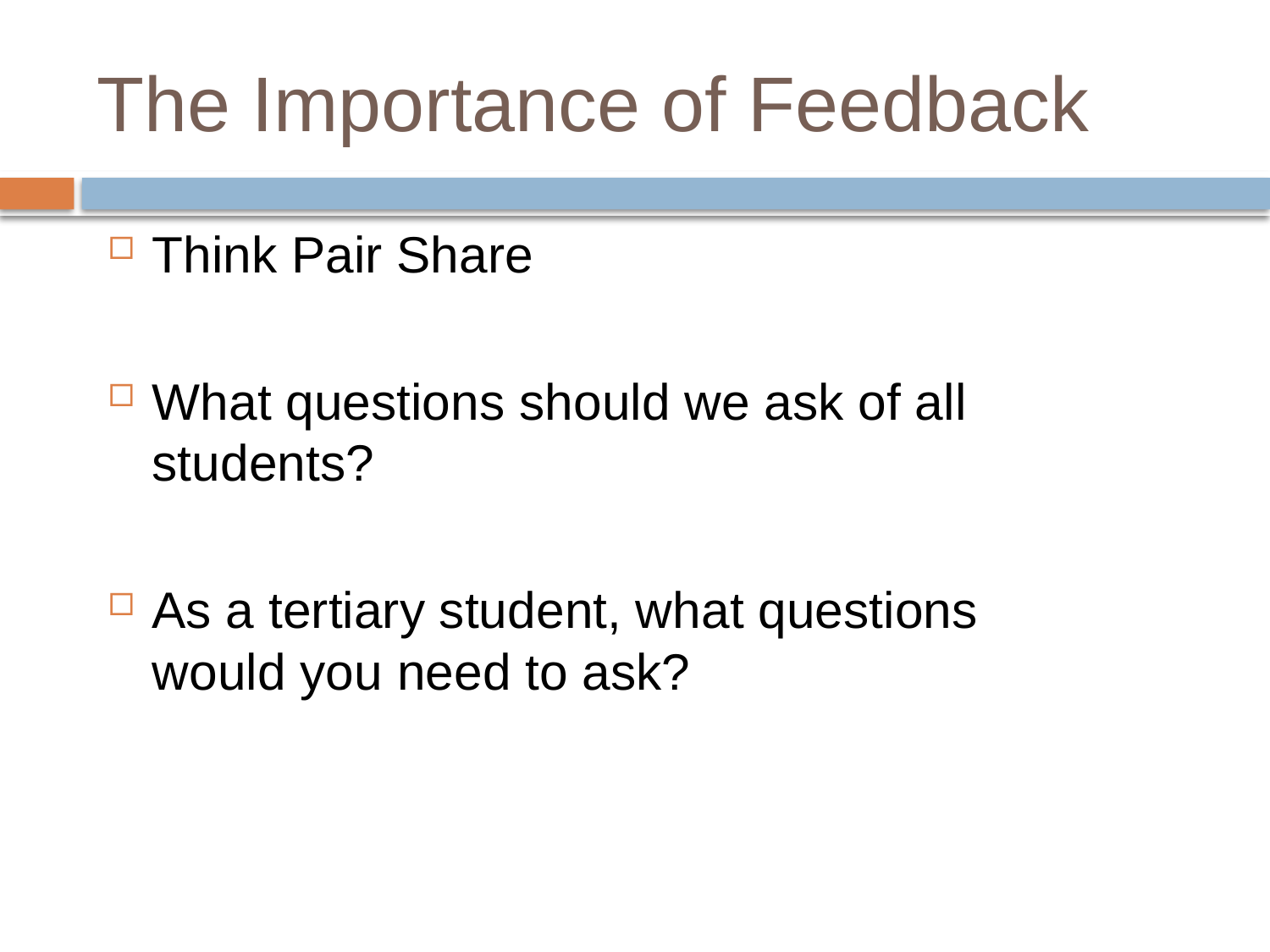

# The Importance of Feedback
Think Pair Share

What questions should we ask of all students?

As a tertiary student, what questions would you need to ask?